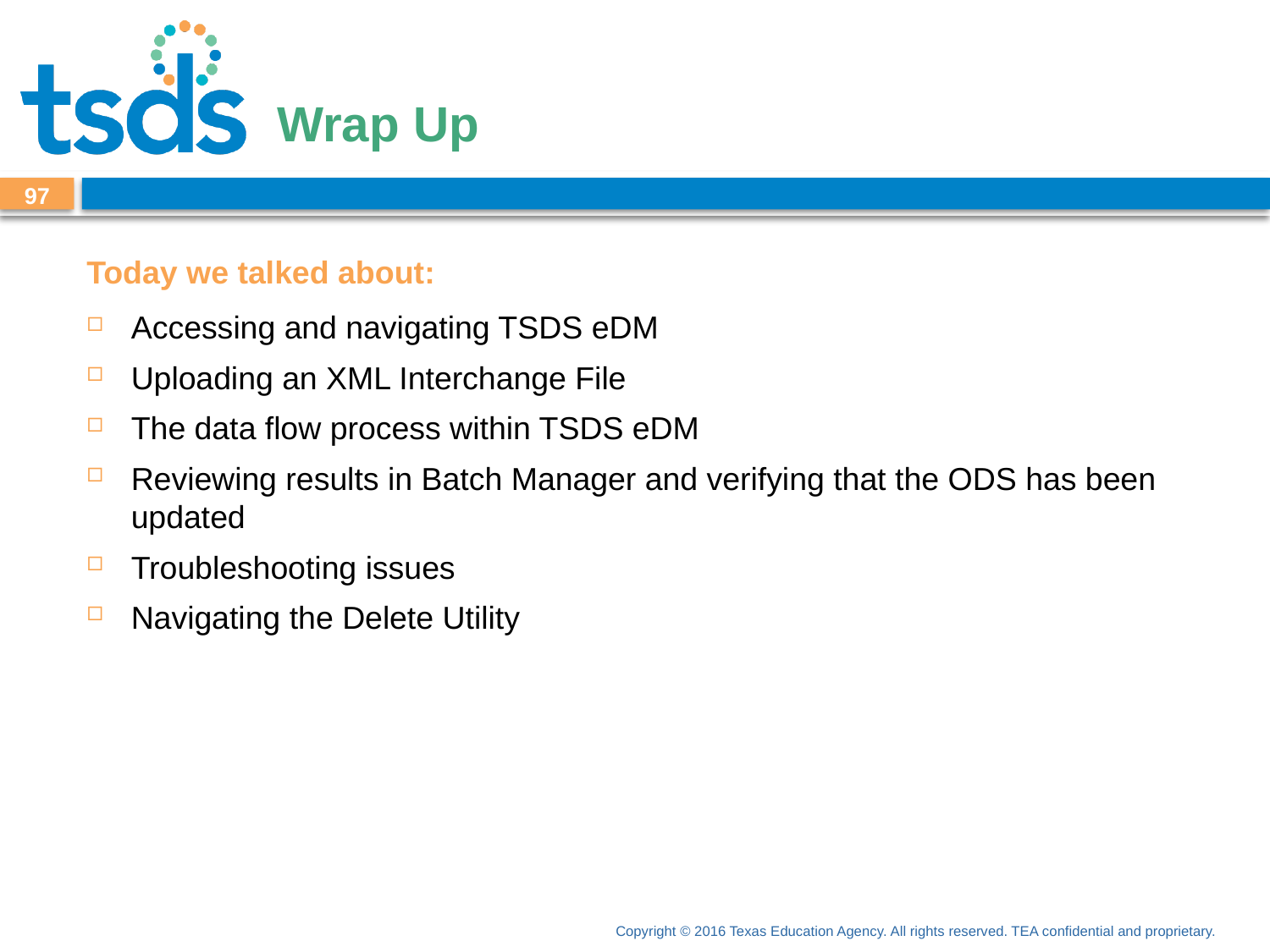

# Wrap Up
97
Today we talked about:
Accessing and navigating TSDS eDM
Uploading an XML Interchange File
The data flow process within TSDS eDM
Reviewing results in Batch Manager and verifying that the ODS has been updated
Troubleshooting issues
Navigating the Delete Utility